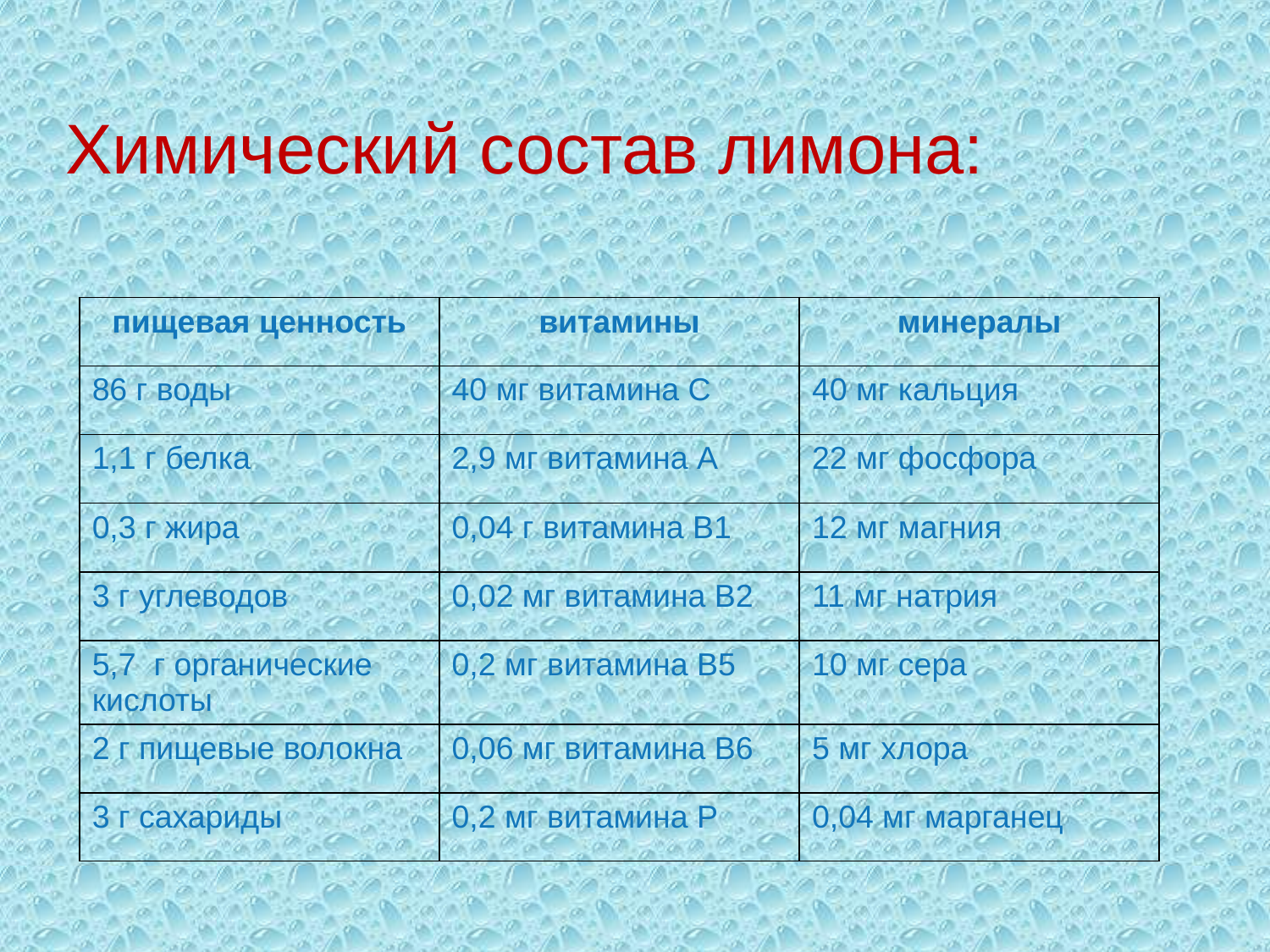

# Химический состав лимона:
| пищевая ценность | витамины | минералы |
| --- | --- | --- |
| 86 г воды | 40 мг витамина С | 40 мг кальция |
| 1,1 г белка | 2,9 мг витамина А | 22 мг фосфора |
| 0,3 г жира | 0,04 г витамина В1 | 12 мг магния |
| 3 г углеводов | 0,02 мг витамина В2 | 11 мг натрия |
| 5,7 г органические кислоты | 0,2 мг витамина В5 | 10 мг сера |
| 2 г пищевые волокна | 0,06 мг витамина В6 | 5 мг хлора |
| 3 г сахариды | 0,2 мг витамина Р | 0,04 мг марганец |